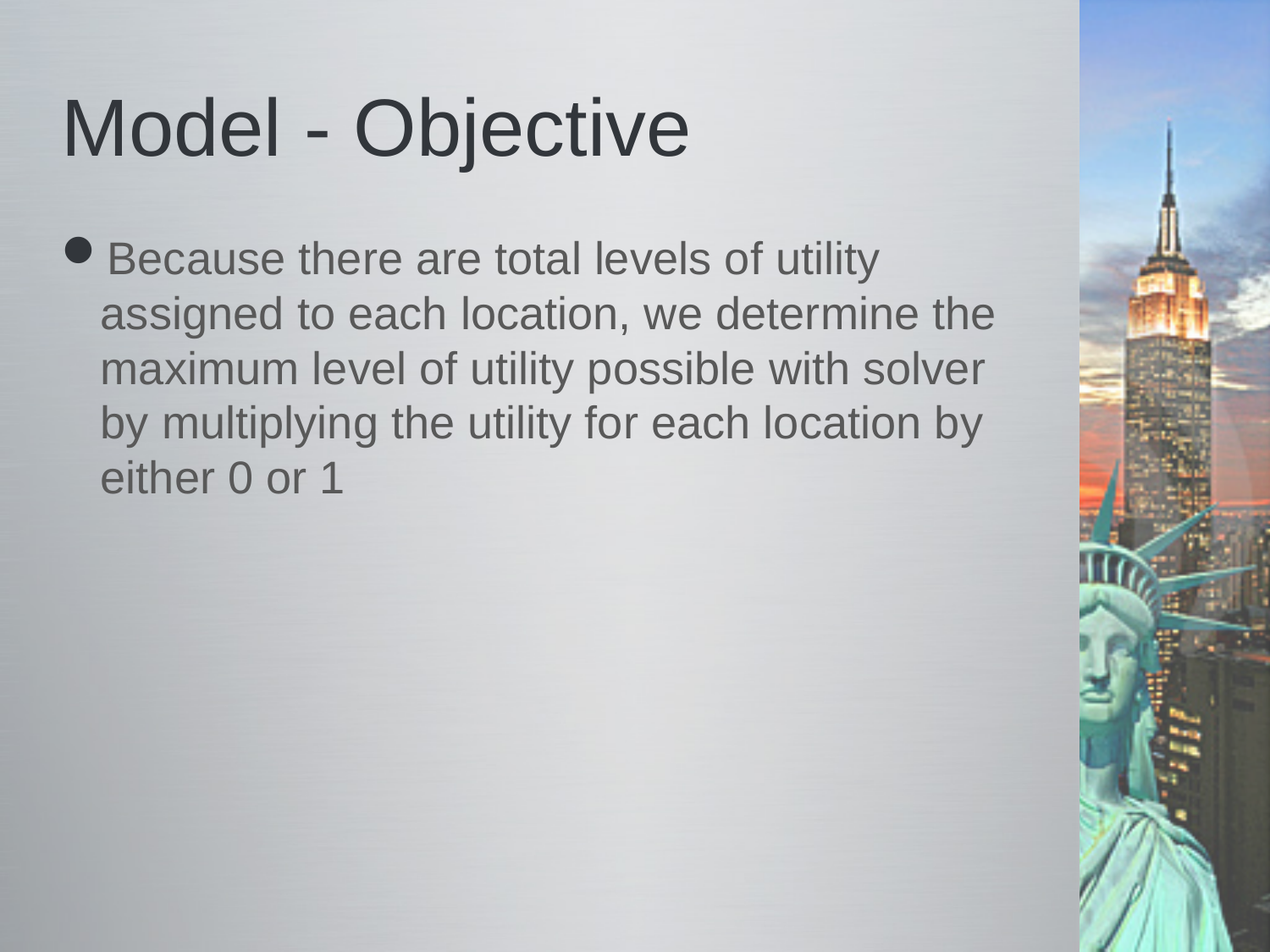

# Model - Objective
Because there are total levels of utility assigned to each location, we determine the maximum level of utility possible with solver by multiplying the utility for each location by either 0 or 1